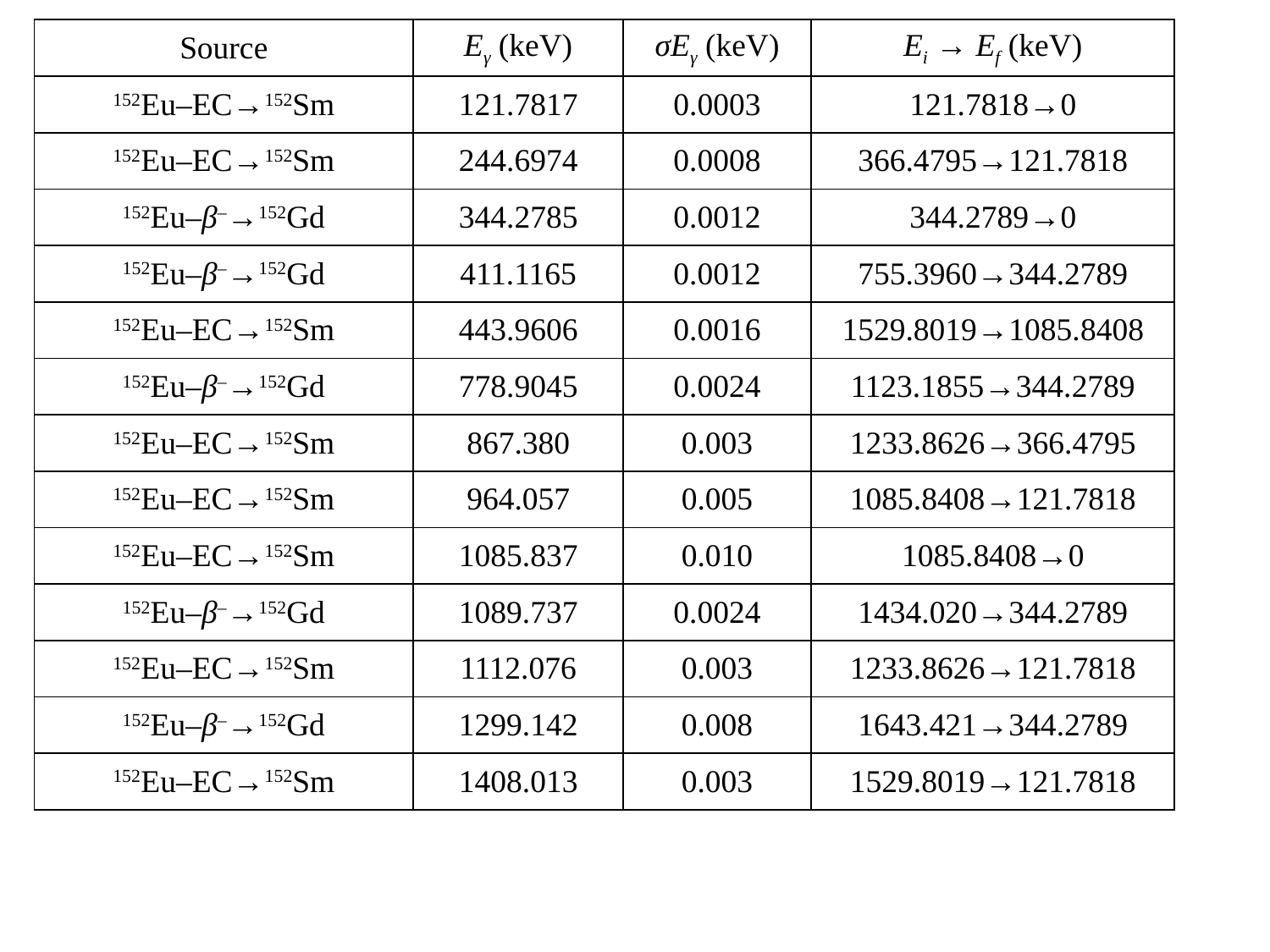

| Source | Eγ (keV) | σEγ (keV) | Ei → Ef (keV) |
| --- | --- | --- | --- |
| 152Eu–EC→152Sm | 121.7817 | 0.0003 | 121.7818→0 |
| 152Eu–EC→152Sm | 244.6974 | 0.0008 | 366.4795→121.7818 |
| 152Eu–β–→152Gd | 344.2785 | 0.0012 | 344.2789→0 |
| 152Eu–β–→152Gd | 411.1165 | 0.0012 | 755.3960→344.2789 |
| 152Eu–EC→152Sm | 443.9606 | 0.0016 | 1529.8019→1085.8408 |
| 152Eu–β–→152Gd | 778.9045 | 0.0024 | 1123.1855→344.2789 |
| 152Eu–EC→152Sm | 867.380 | 0.003 | 1233.8626→366.4795 |
| 152Eu–EC→152Sm | 964.057 | 0.005 | 1085.8408→121.7818 |
| 152Eu–EC→152Sm | 1085.837 | 0.010 | 1085.8408→0 |
| 152Eu–β–→152Gd | 1089.737 | 0.0024 | 1434.020→344.2789 |
| 152Eu–EC→152Sm | 1112.076 | 0.003 | 1233.8626→121.7818 |
| 152Eu–β–→152Gd | 1299.142 | 0.008 | 1643.421→344.2789 |
| 152Eu–EC→152Sm | 1408.013 | 0.003 | 1529.8019→121.7818 |